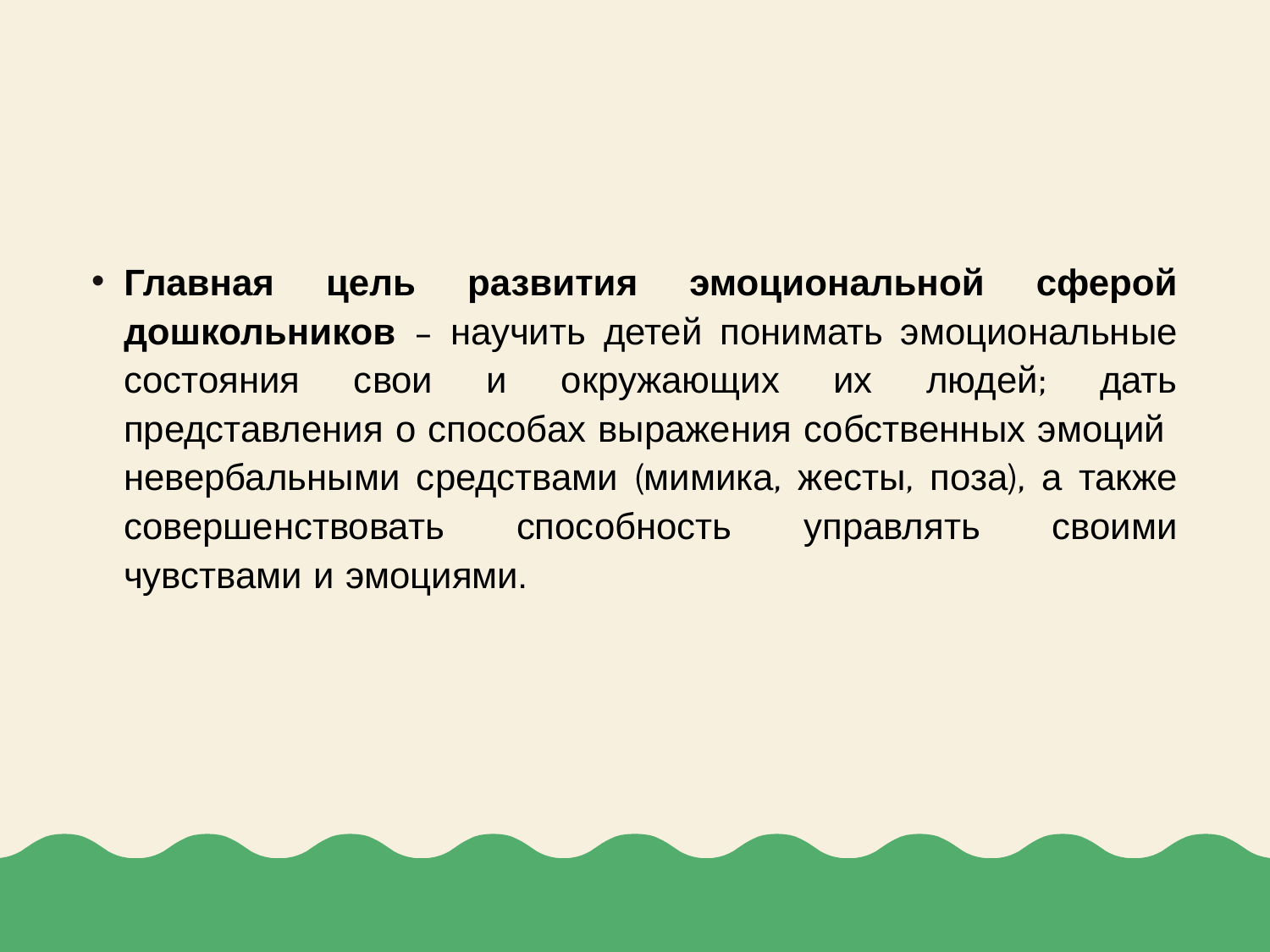

Главная цель развития эмоциональной сферой дошкольников – научить детей понимать эмоциональные состояния свои и окружающих их людей; дать представления о способах выражения собственных эмоций  невербальными средствами (мимика, жесты, поза), а также совершенствовать способность управлять своими чувствами и эмоциями.